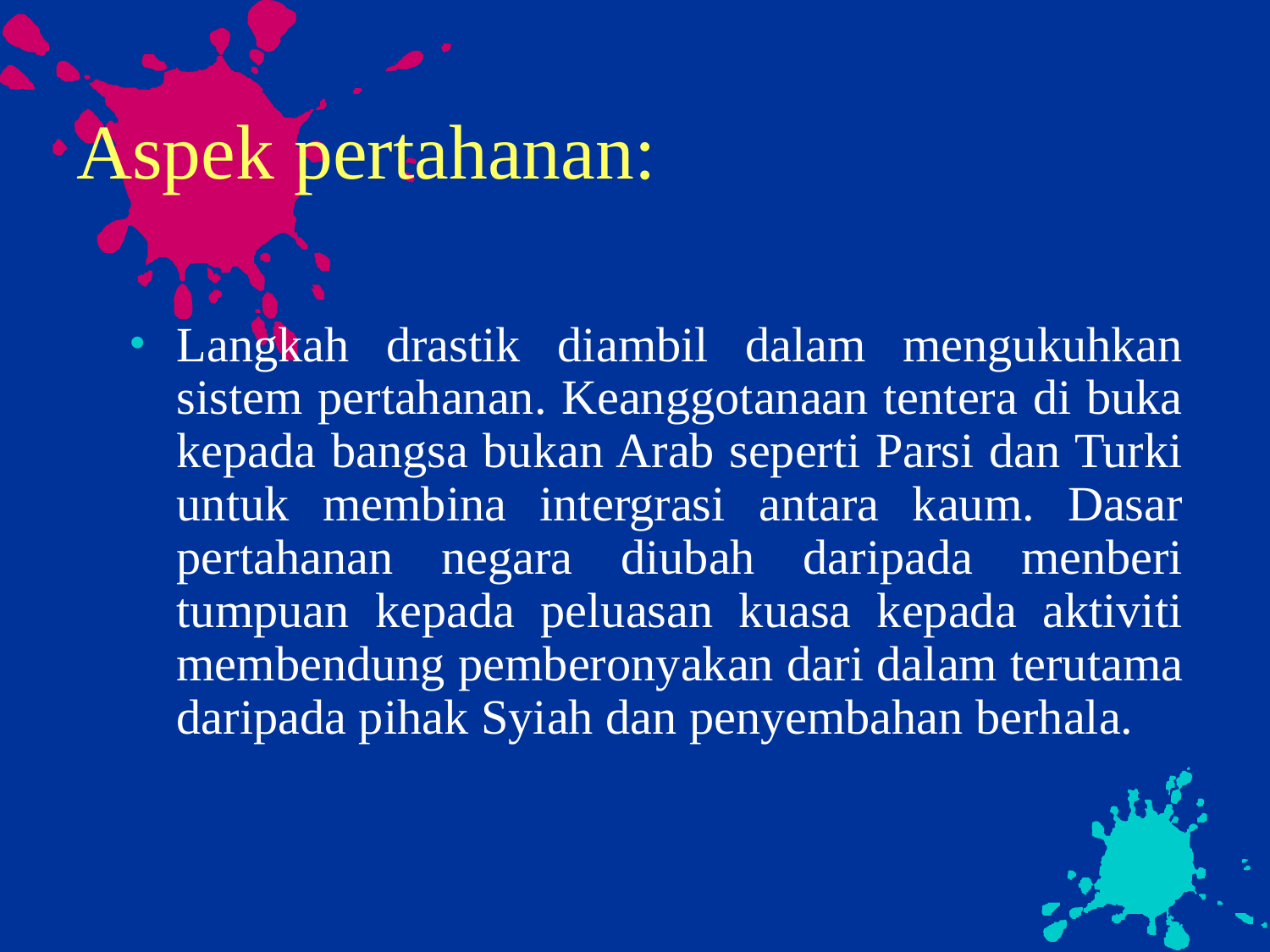

# Aspek pertahanan:

Langkah drastik diambil dalam mengukuhkan sistem pertahanan. Keanggotanaan tentera di buka kepada bangsa bukan Arab seperti Parsi dan Turki untuk membina intergrasi antara kaum. Dasar pertahanan negara diubah daripada menberi tumpuan kepada peluasan kuasa kepada aktiviti membendung pemberonyakan dari dalam terutama daripada pihak Syiah dan penyembahan berhala.